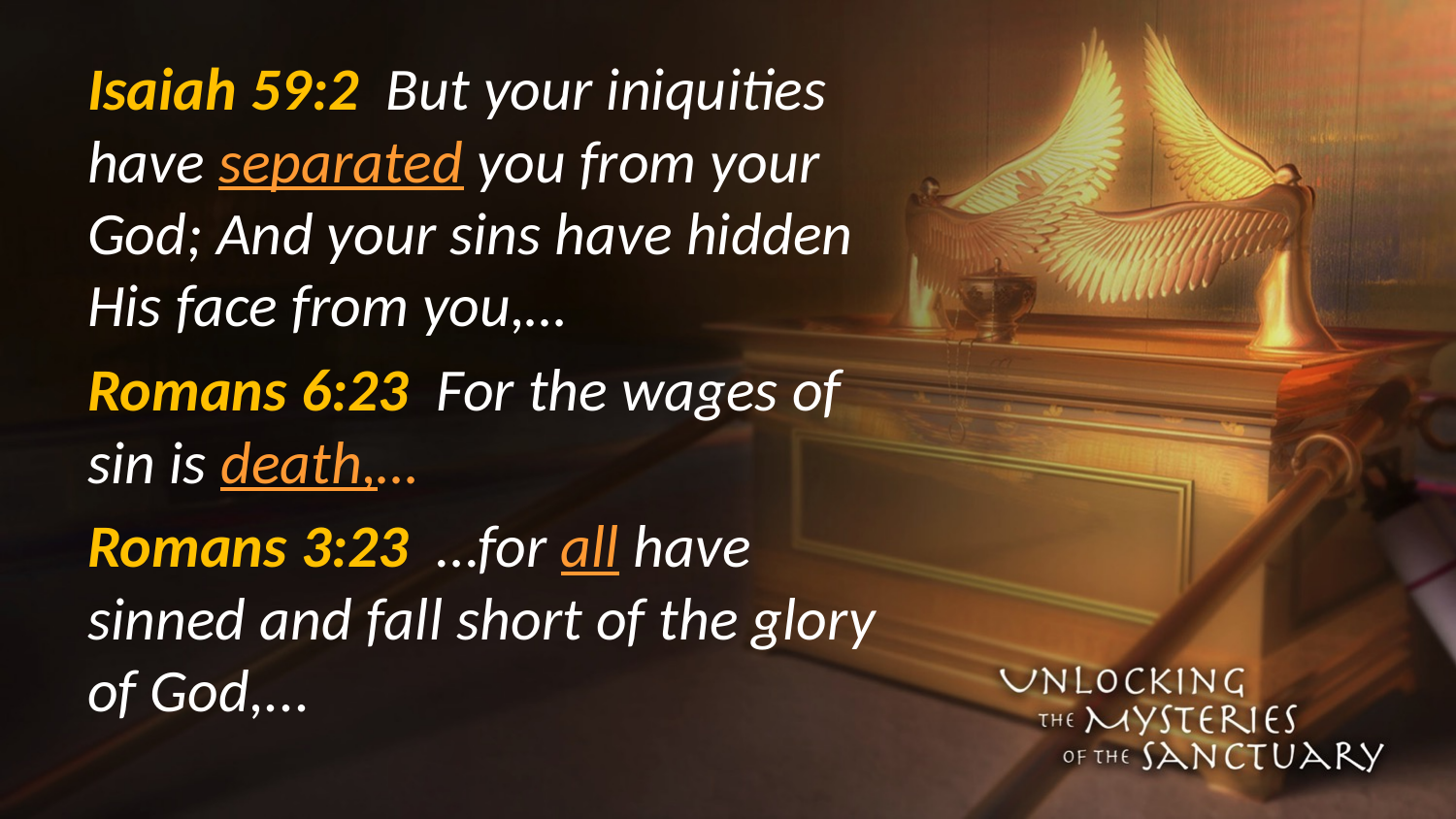

#
Isaiah 59:2  But your iniquities have separated you from your God; And your sins have hidden His face from you,…
Romans 6:23  For the wages of sin is death,…
Romans 3:23  …for all have sinned and fall short of the glory of God,...